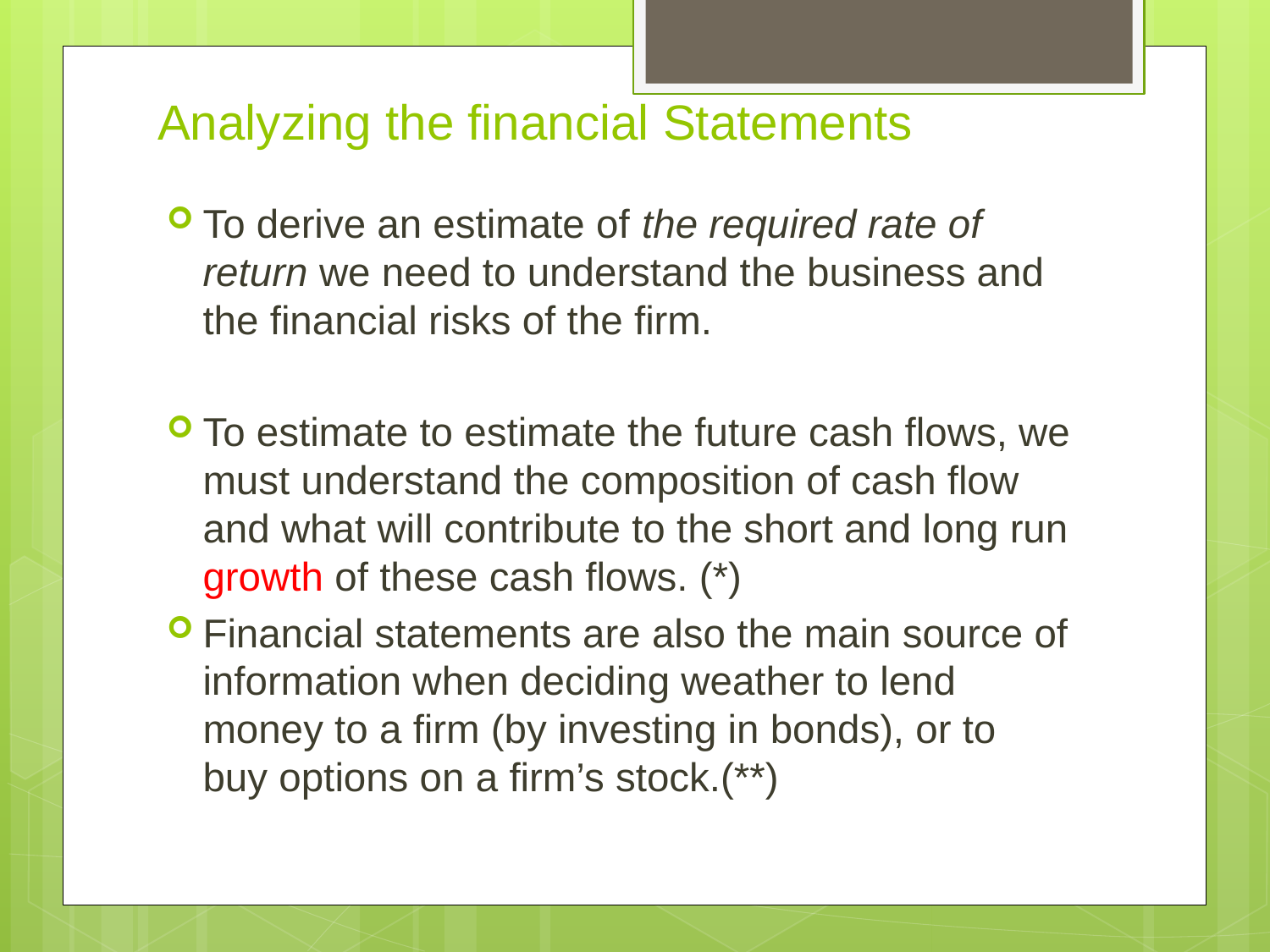

# Analyzing the financial Statements
To derive an estimate of the required rate of return we need to understand the business and the financial risks of the firm.

To estimate to estimate the future cash flows, we must understand the composition of cash flow and what will contribute to the short and long run growth of these cash flows. (*)
Financial statements are also the main source of information when deciding weather to lend money to a firm (by investing in bonds), or to buy options on a firm’s stock.(**)